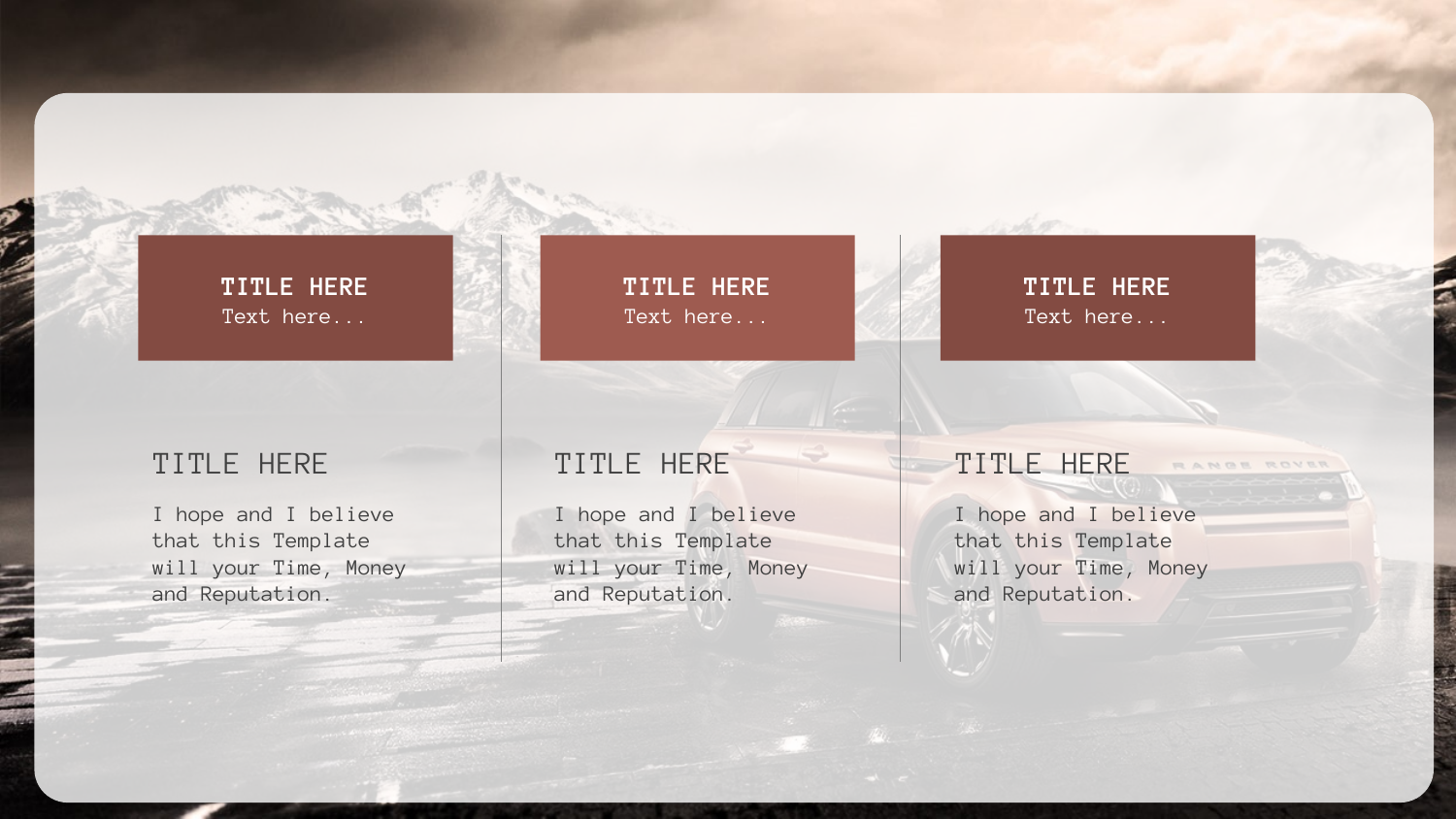

#

TITLE HERE
Text here...
TITLE HERE
Text here...
TITLE HERE
Text here...
TITLE HERE
I hope and I believe that this Template will your Time, Money and Reputation.
TITLE HERE
I hope and I believe that this Template will your Time, Money and Reputation.
TITLE HERE
I hope and I believe that this Template will your Time, Money and Reputation.